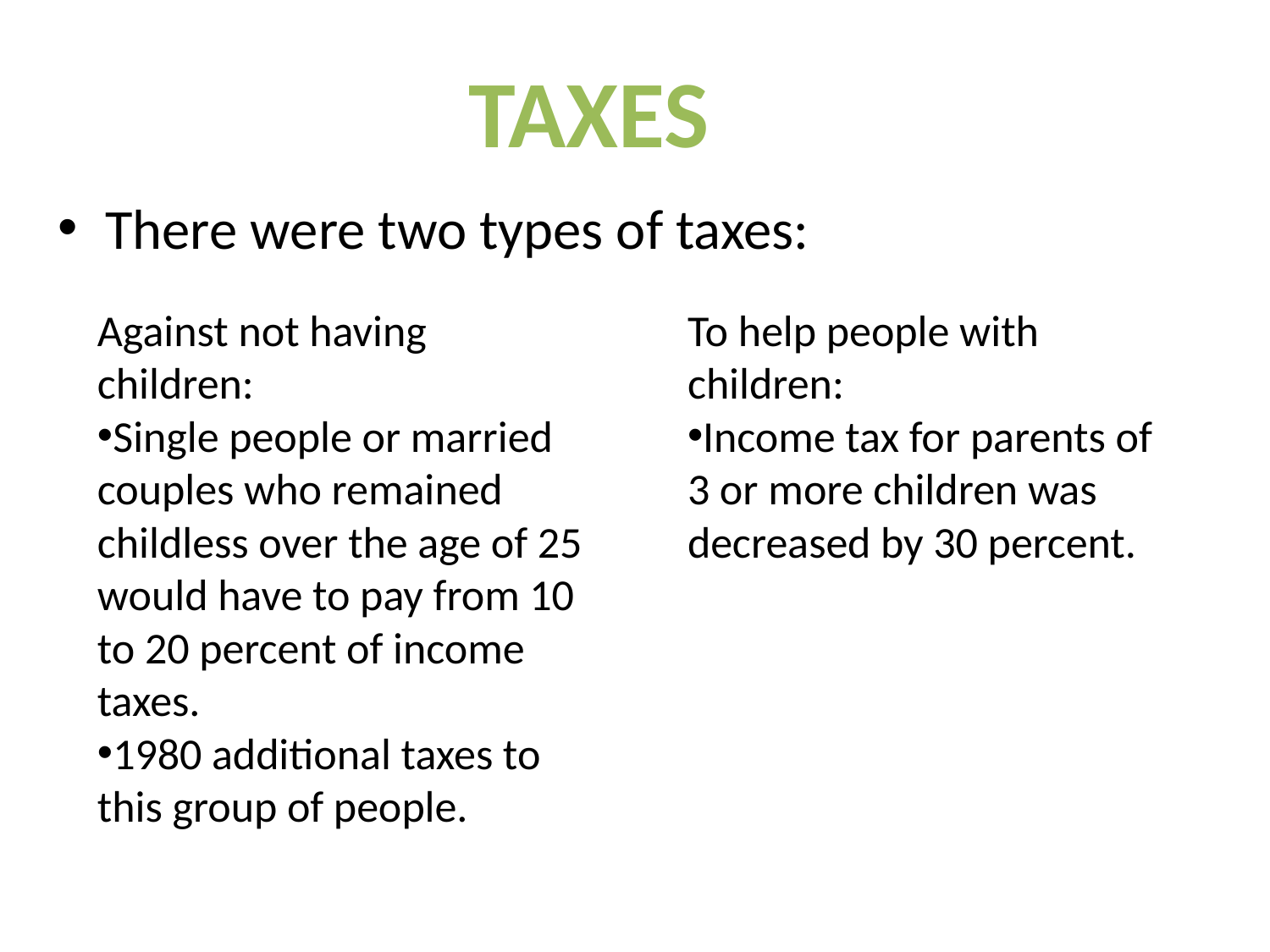

TAXES
There were two types of taxes:
Against not having children:
Single people or married couples who remained childless over the age of 25 would have to pay from 10 to 20 percent of income taxes.
1980 additional taxes to this group of people.

To help people with children:
Income tax for parents of  3 or more children was decreased by 30 percent.